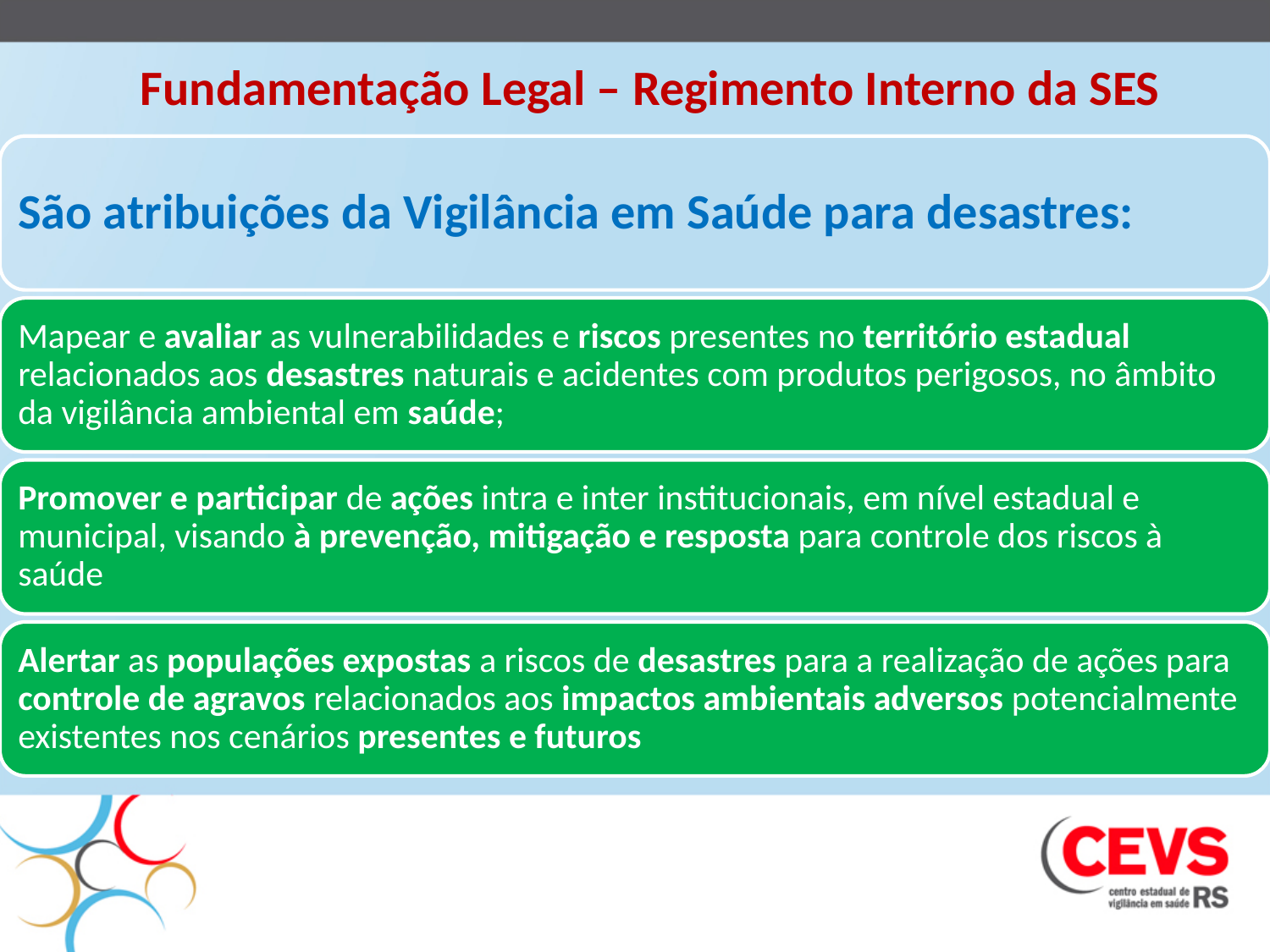

# Fundamentação Legal – Regimento Interno da SES
São atribuições da Vigilância em Saúde para desastres:
Mapear e avaliar as vulnerabilidades e riscos presentes no território estadual relacionados aos desastres naturais e acidentes com produtos perigosos, no âmbito da vigilância ambiental em saúde;
Promover e participar de ações intra e inter institucionais, em nível estadual e municipal, visando à prevenção, mitigação e resposta para controle dos riscos à saúde
Alertar as populações expostas a riscos de desastres para a realização de ações para controle de agravos relacionados aos impactos ambientais adversos potencialmente existentes nos cenários presentes e futuros